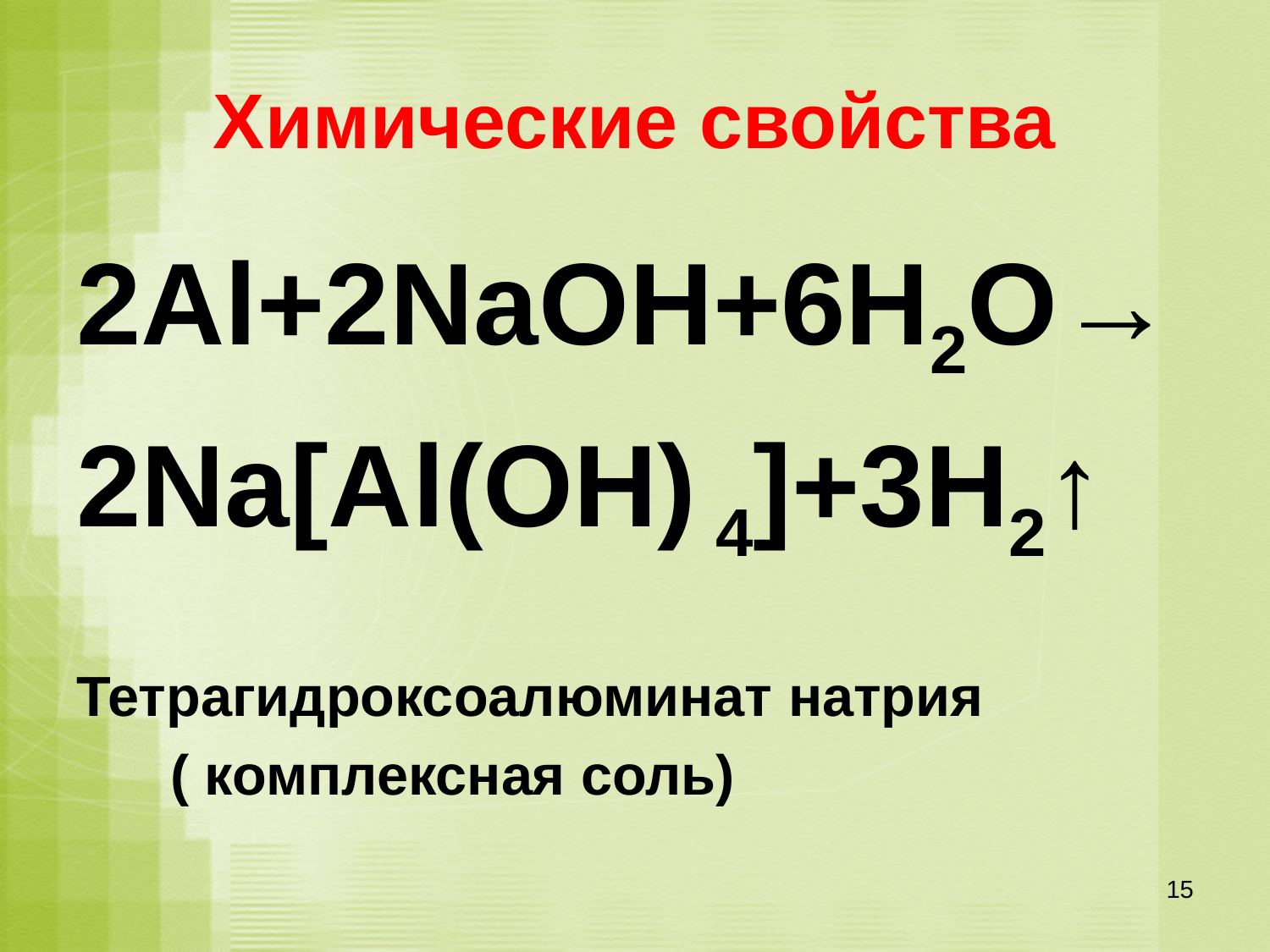

# Химические свойства
2Al+2NaOH+6H2O→
2Na[Al(OH) 4]+3H2↑

Тетрагидроксоалюминат натрия
      ( комплексная соль)

15